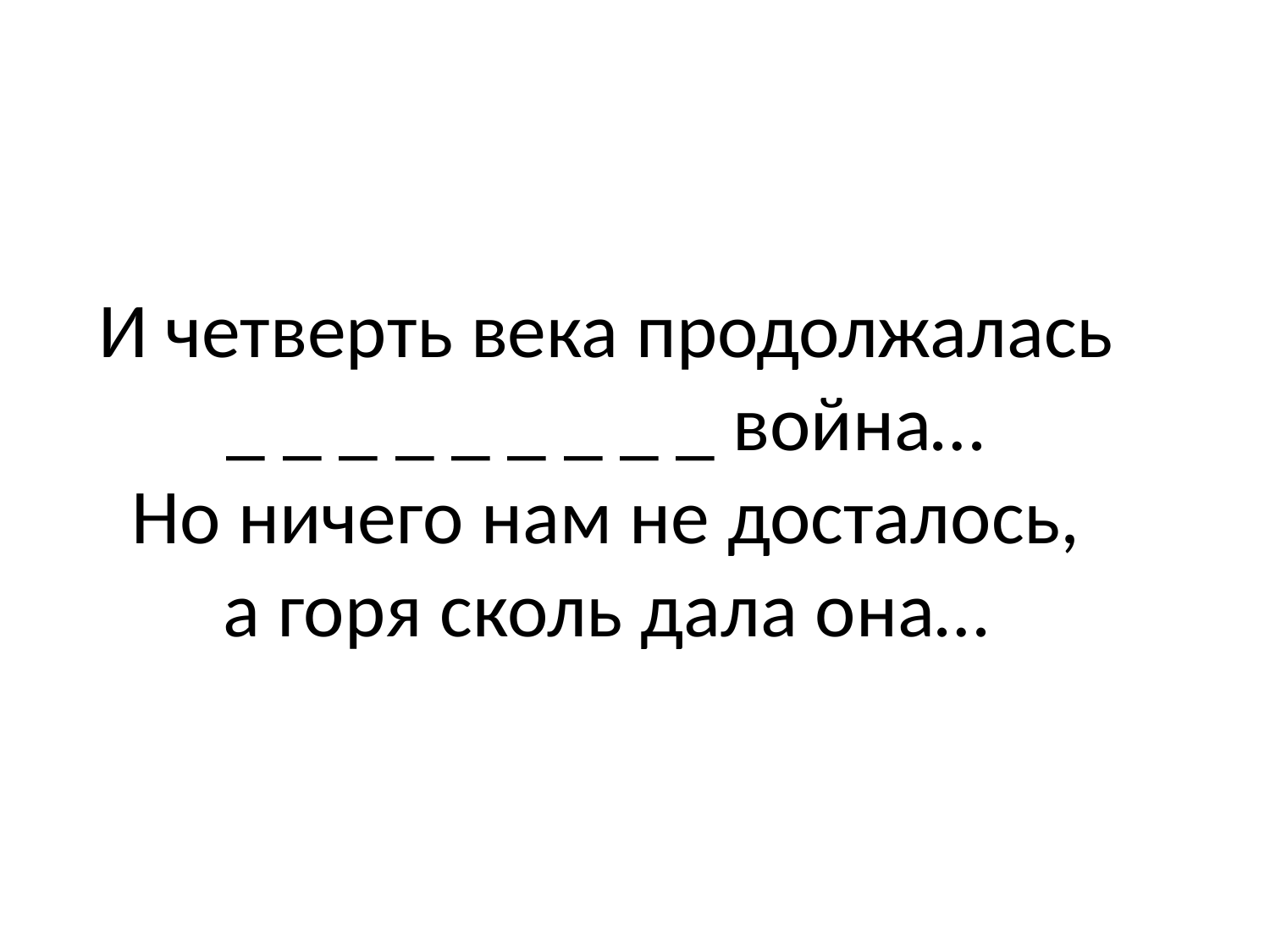

# И четверть века продолжалась _ _ _ _ _ _ _ _ _ война… Но ничего нам не досталось, а горя сколь дала она…